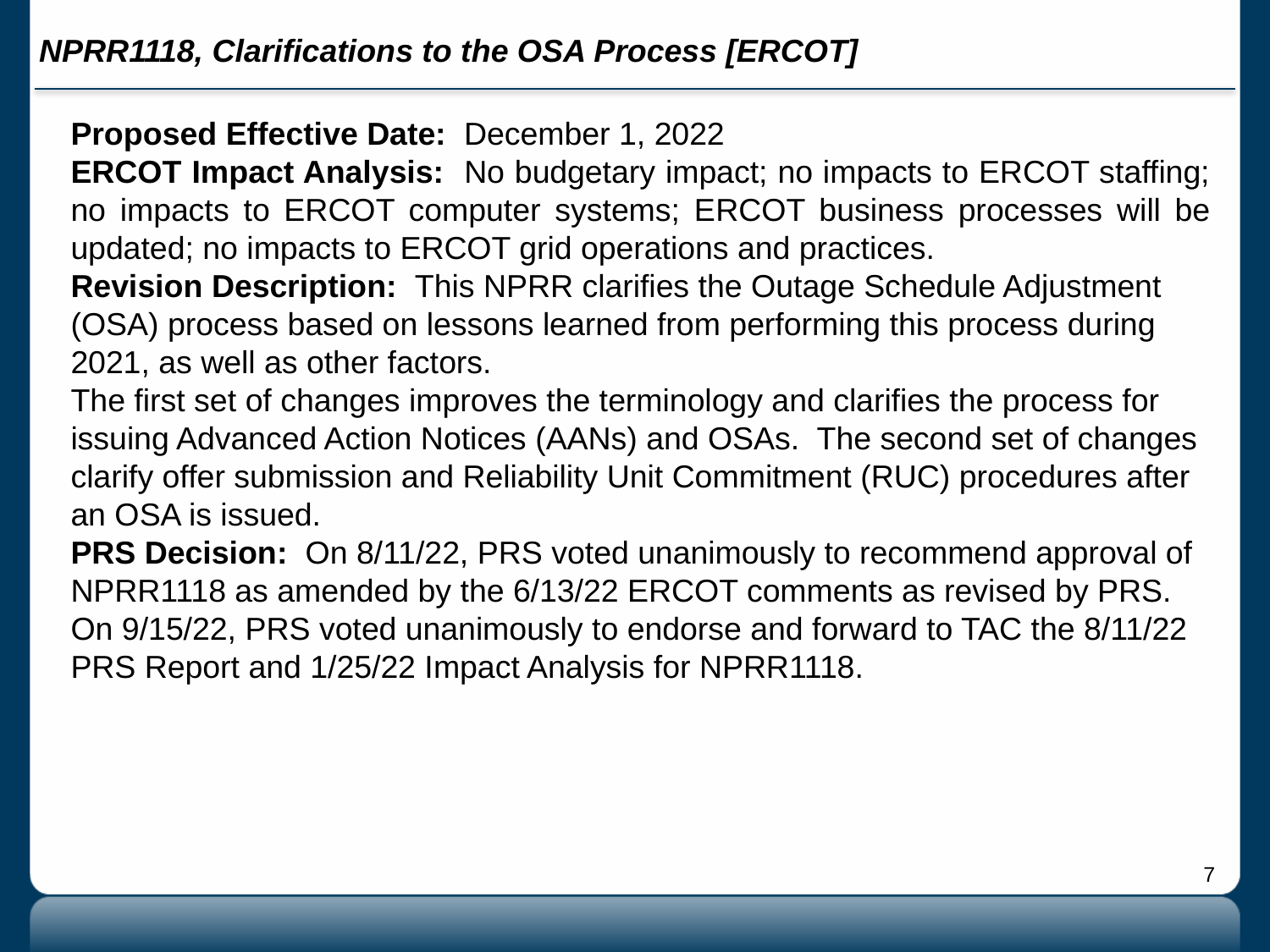

# NPRR1118, Clarifications to the OSA Process [ERCOT]
Proposed Effective Date:  December 1, 2022
ERCOT Impact Analysis:  No budgetary impact; no impacts to ERCOT staffing; no impacts to ERCOT computer systems; ERCOT business processes will be updated; no impacts to ERCOT grid operations and practices.
Revision Description:  This NPRR clarifies the Outage Schedule Adjustment (OSA) process based on lessons learned from performing this process during 2021, as well as other factors.
The first set of changes improves the terminology and clarifies the process for issuing Advanced Action Notices (AANs) and OSAs.  The second set of changes clarify offer submission and Reliability Unit Commitment (RUC) procedures after an OSA is issued.
PRS Decision:  On 8/11/22, PRS voted unanimously to recommend approval of NPRR1118 as amended by the 6/13/22 ERCOT comments as revised by PRS.  On 9/15/22, PRS voted unanimously to endorse and forward to TAC the 8/11/22 PRS Report and 1/25/22 Impact Analysis for NPRR1118.